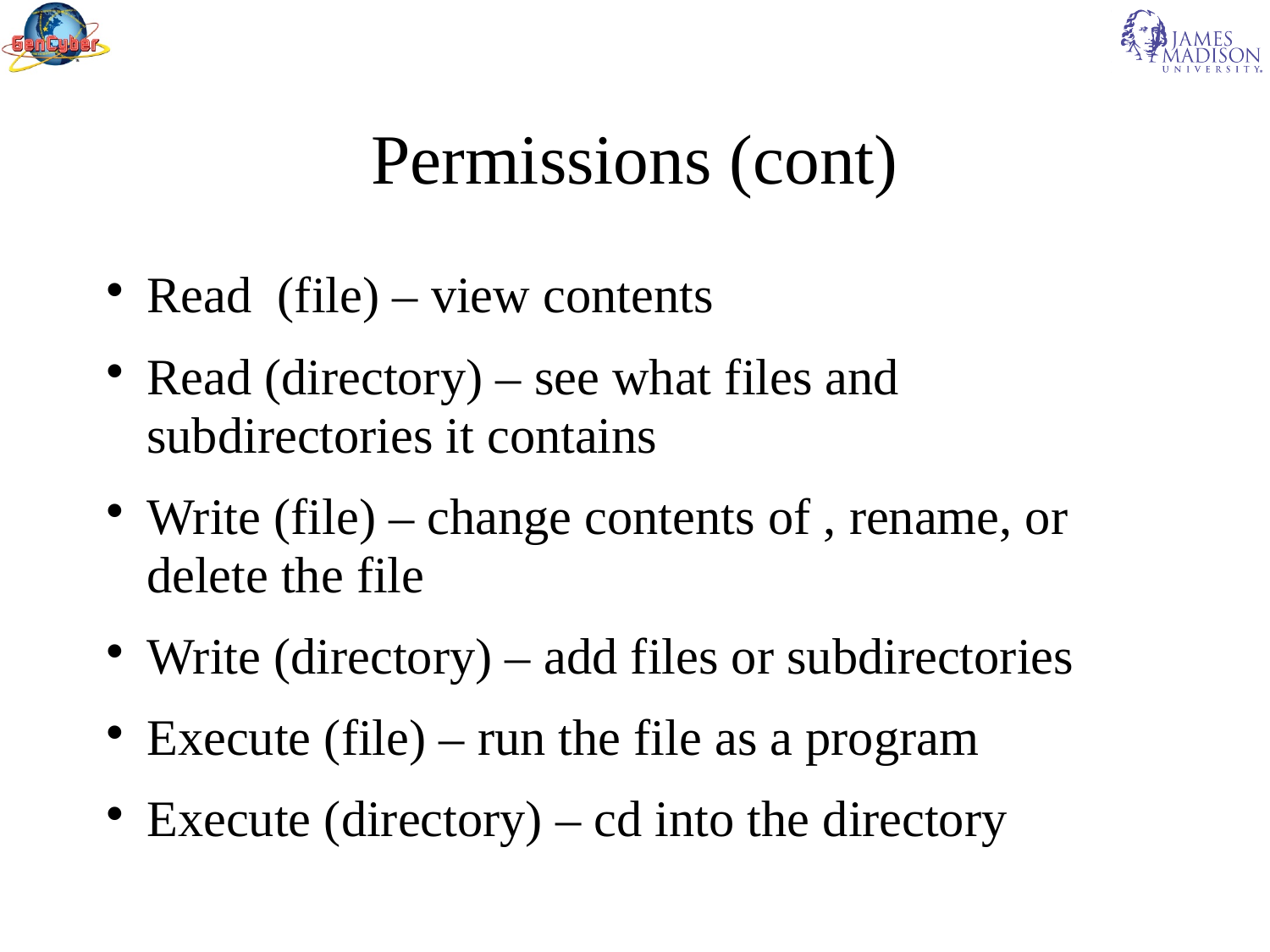

Permissions (cont)
Read  (file) – view contents
Read (directory) – see what files and subdirectories it contains
Write (file) – change contents of , rename, or delete the file
Write (directory) – add files or subdirectories
Execute (file) – run the file as a program
Execute (directory) – cd into the directory